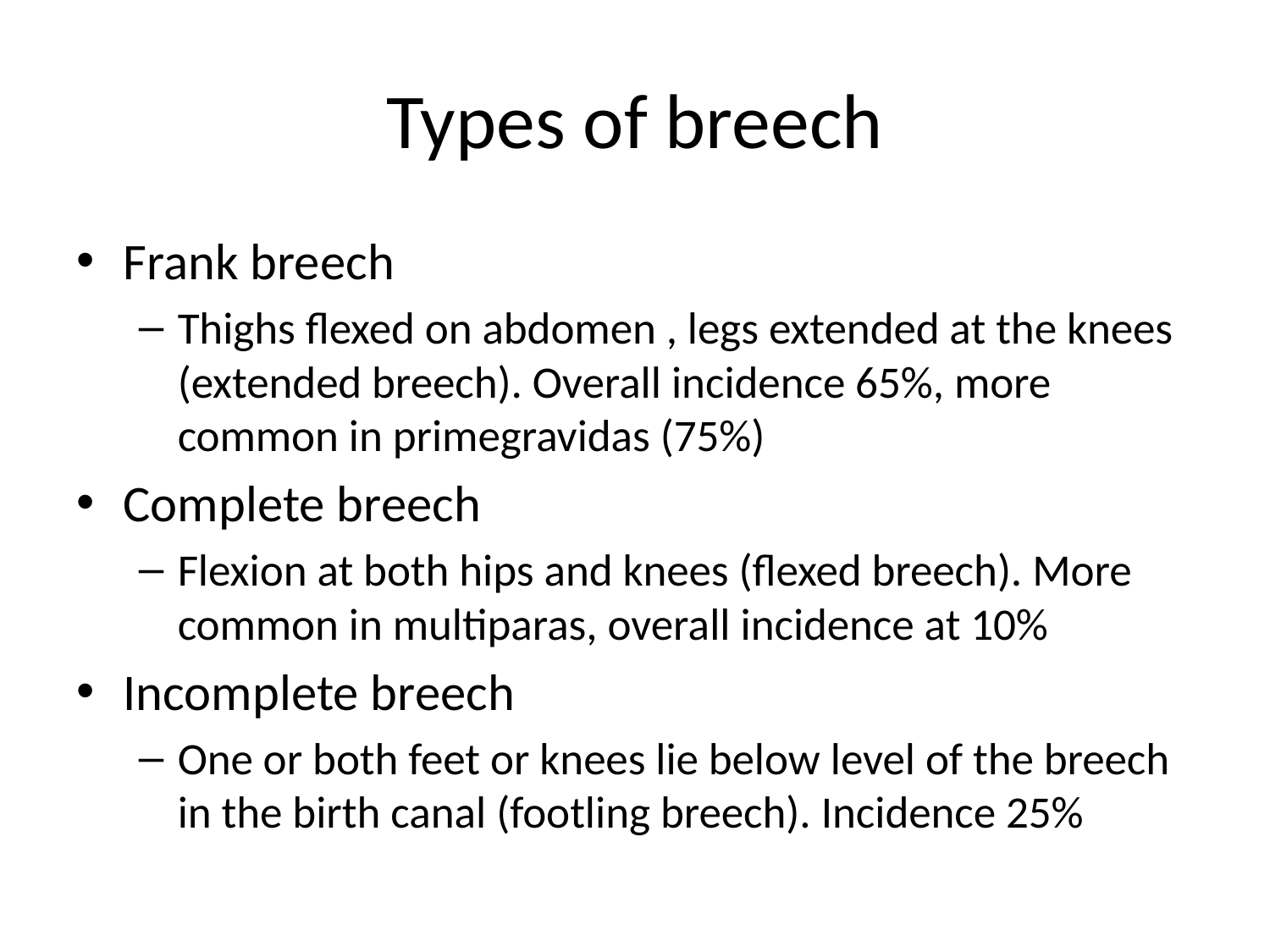

# Types of breech
Frank breech
Thighs flexed on abdomen , legs extended at the knees (extended breech). Overall incidence 65%, more common in primegravidas (75%)
Complete breech
Flexion at both hips and knees (flexed breech). More common in multiparas, overall incidence at 10%
Incomplete breech
One or both feet or knees lie below level of the breech in the birth canal (footling breech). Incidence 25%